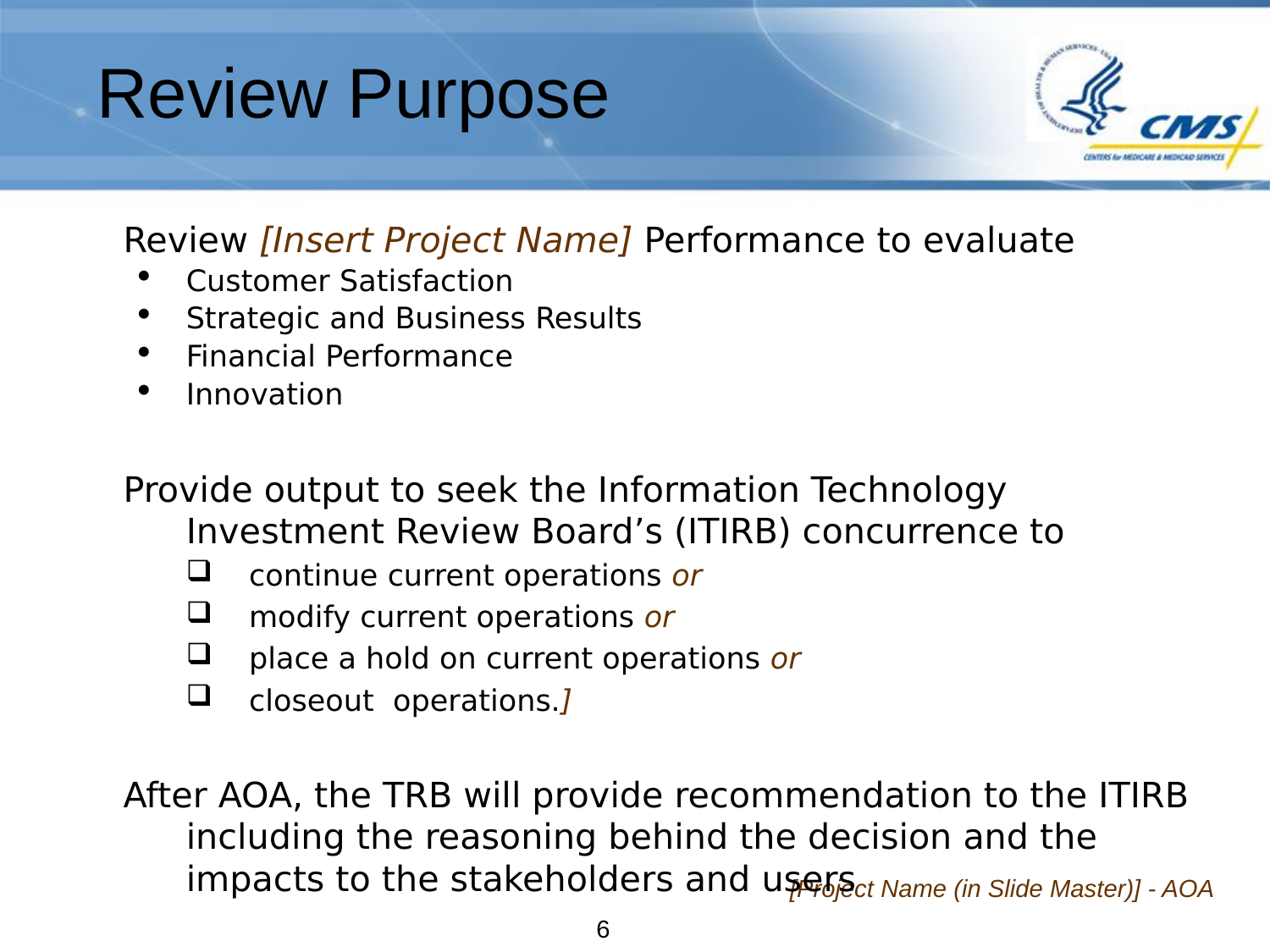

Review Purpose
Review [Insert Project Name] Performance to evaluate
Customer Satisfaction
Strategic and Business Results
Financial Performance
Innovation

Provide output to seek the Information Technology Investment Review Board’s (ITIRB) concurrence to
continue current operations or
modify current operations or
place a hold on current operations or
closeout  operations.]

After AOA, the TRB will provide recommendation to the ITIRB including the reasoning behind the decision and the impacts to the stakeholders and users
[Project Name (in Slide Master)] - AOA
6